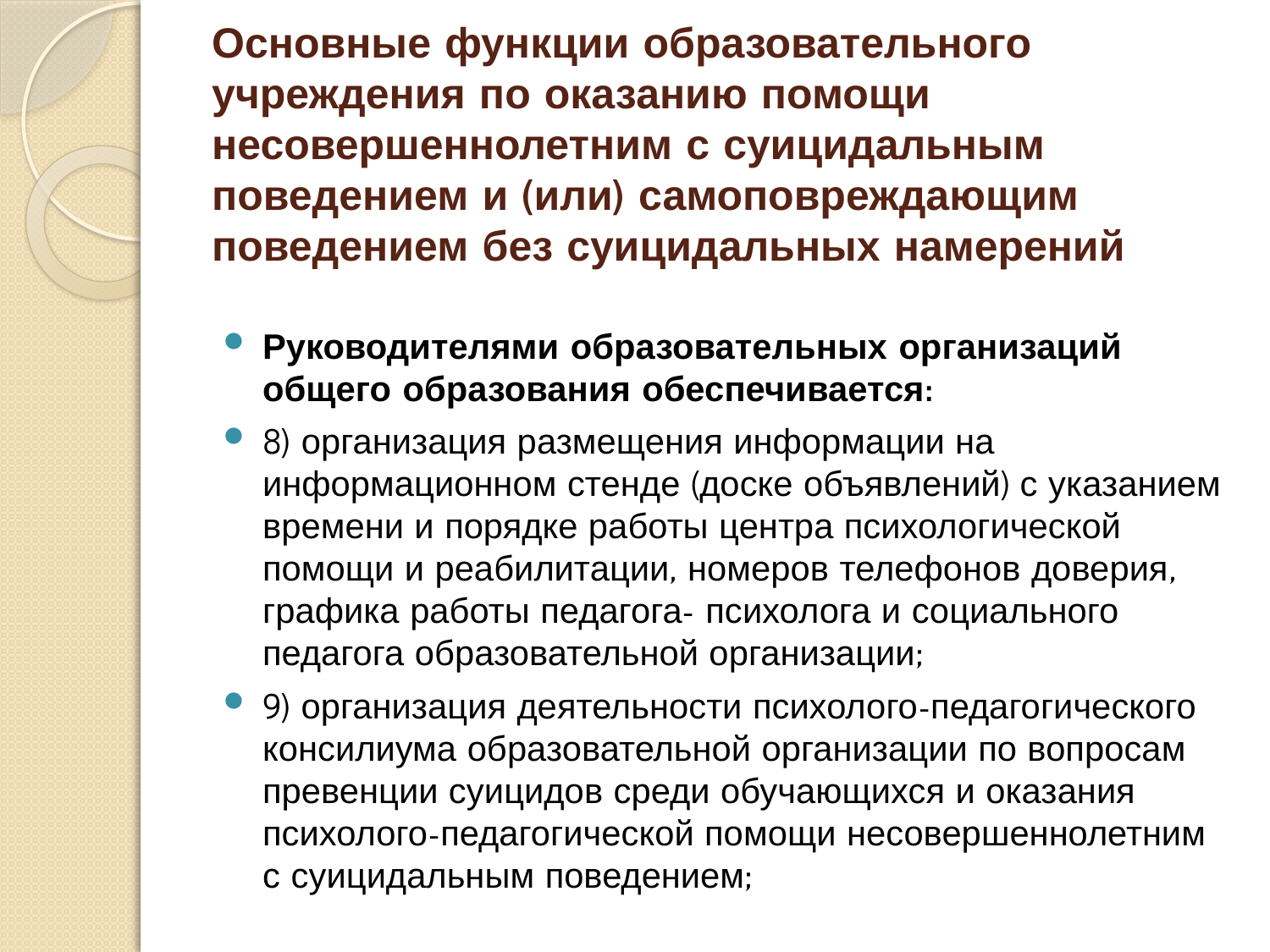

# Основные функции образовательного учреждения по оказанию помощи несовершеннолетним с суицидальным поведением и (или) самоповреждающим поведением без суицидальных намерений
Руководителями образовательных организаций общего образования обеспечивается:
8) организация размещения информации на информационном стенде (доске объявлений) с указанием времени и порядке работы центра психологической помощи и реабилитации, номеров телефонов доверия, графика работы педагога- психолога и социального педагога образовательной организации;
9) организация деятельности психолого-педагогического консилиума образовательной организации по вопросам превенции суицидов среди обучающихся и оказания психолого-педагогической помощи несовершеннолетним с суицидальным поведением;